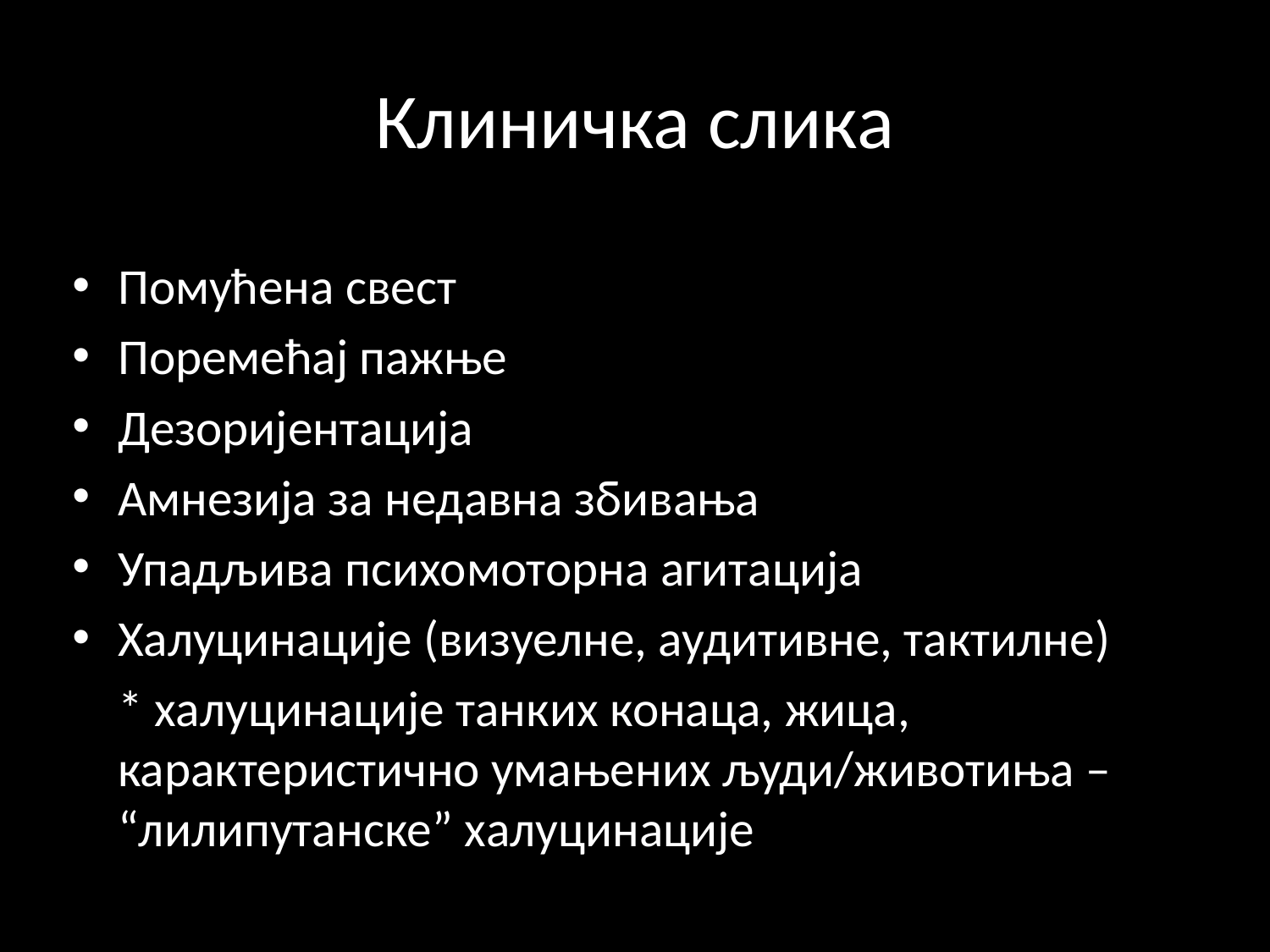

# Клиничка слика
Помућена свест
Поремећај пажње
Дезоријентација
Амнезија за недавна збивања
Упадљива психомоторна агитација
Халуцинације (визуелне, аудитивне, тактилне)
    * халуцинације танких конаца, жица, карактеристично умањених људи/животиња – “лилипутанске” халуцинације